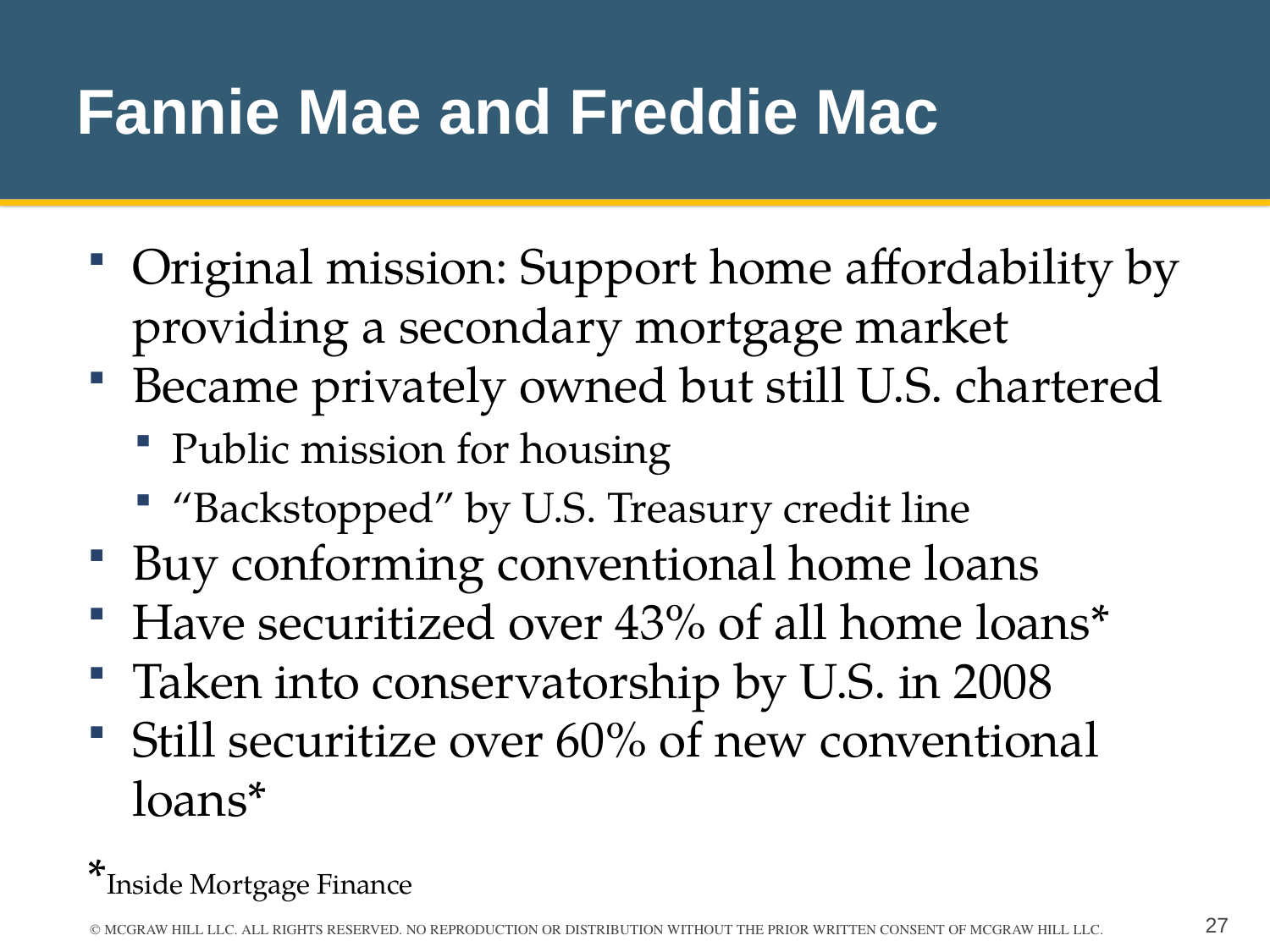

# Fannie Mae and Freddie Mac
Original mission: Support home affordability by providing a secondary mortgage market
Became privately owned but still U.S. chartered
Public mission for housing
“Backstopped” by U.S. Treasury credit line
Buy conforming conventional home loans
Have securitized over 43% of all home loans*
Taken into conservatorship by U.S. in 2008
Still securitize over 60% of new conventional loans*

*Inside Mortgage Finance
© MCGRAW HILL LLC. ALL RIGHTS RESERVED. NO REPRODUCTION OR DISTRIBUTION WITHOUT THE PRIOR WRITTEN CONSENT OF MCGRAW HILL LLC.
27